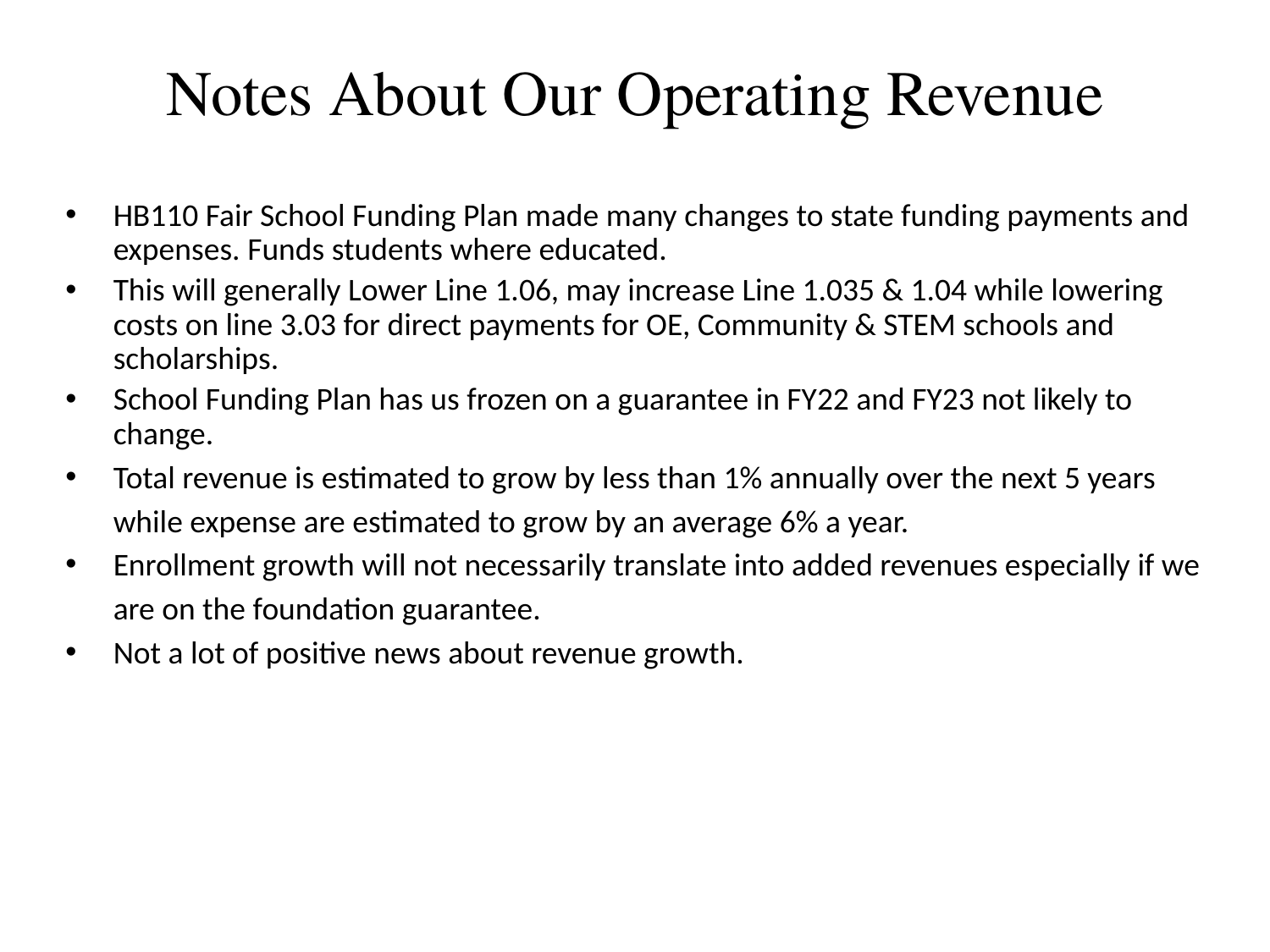

# Notes About Our Operating Revenue

HB110 Fair School Funding Plan made many changes to state funding payments and expenses. Funds students where educated.
This will generally Lower Line 1.06, may increase Line 1.035 & 1.04 while lowering costs on line 3.03 for direct payments for OE, Community & STEM schools and scholarships.
School Funding Plan has us frozen on a guarantee in FY22 and FY23 not likely to change.
Total revenue is estimated to grow by less than 1% annually over the next 5 years while expense are estimated to grow by an average 6% a year.
Enrollment growth will not necessarily translate into added revenues especially if we are on the foundation guarantee.
Not a lot of positive news about revenue growth.